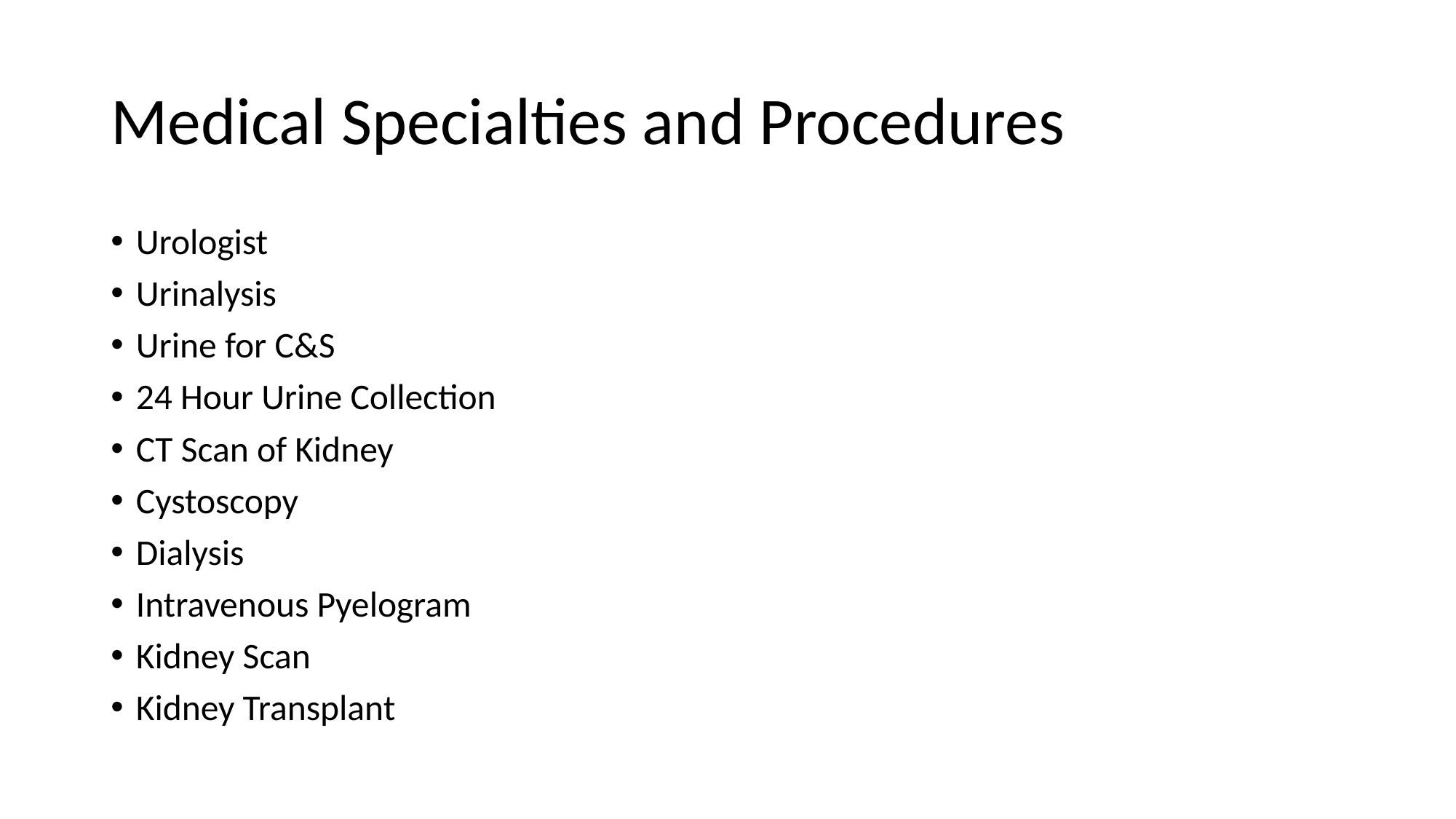

# Medical Specialties and Procedures
Urologist
Urinalysis
Urine for C&S
24 Hour Urine Collection
CT Scan of Kidney
Cystoscopy
Dialysis
Intravenous Pyelogram
Kidney Scan
Kidney Transplant